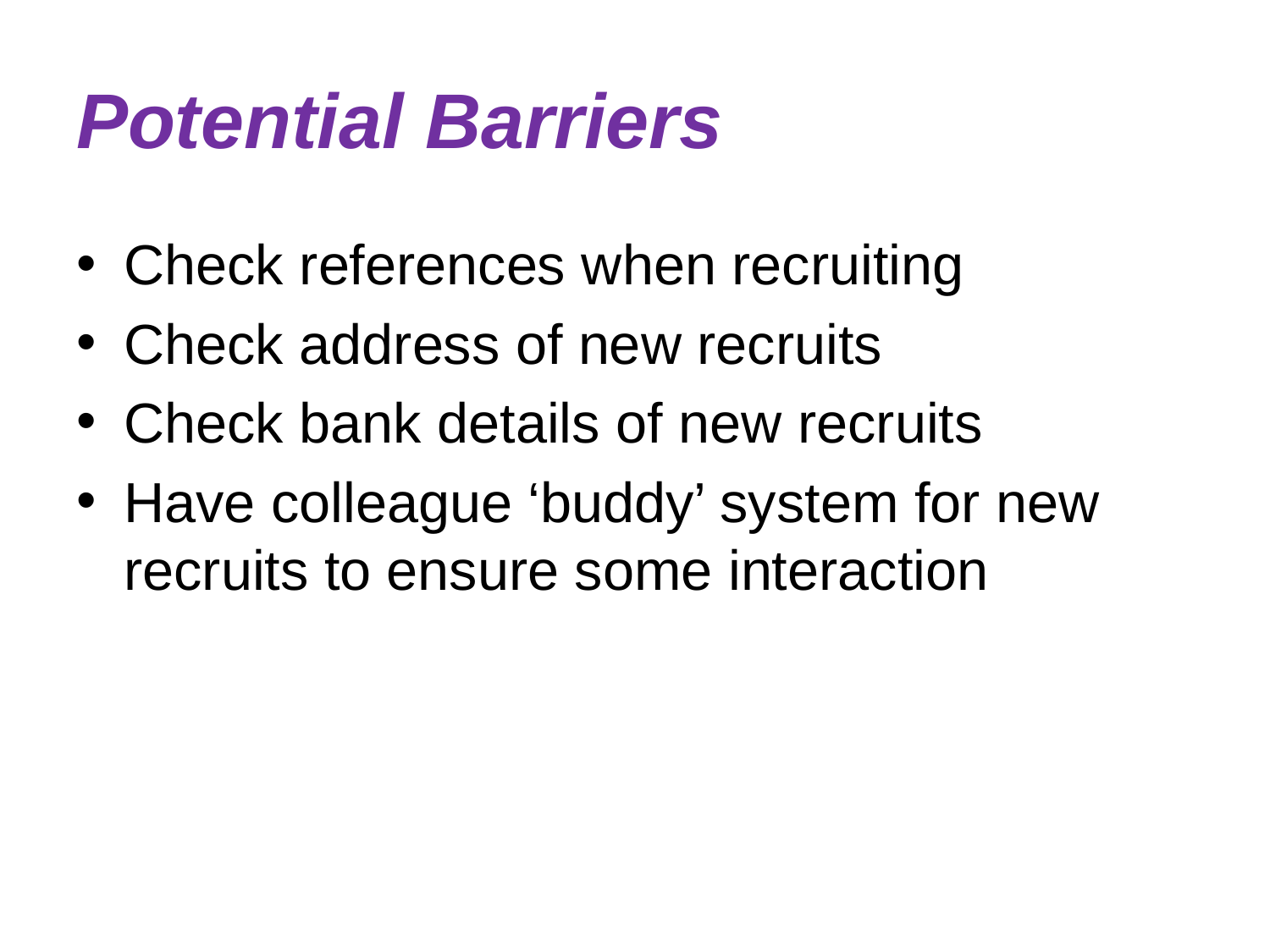

# Potential Barriers
Check references when recruiting
Check address of new recruits
Check bank details of new recruits
Have colleague ‘buddy’ system for new recruits to ensure some interaction